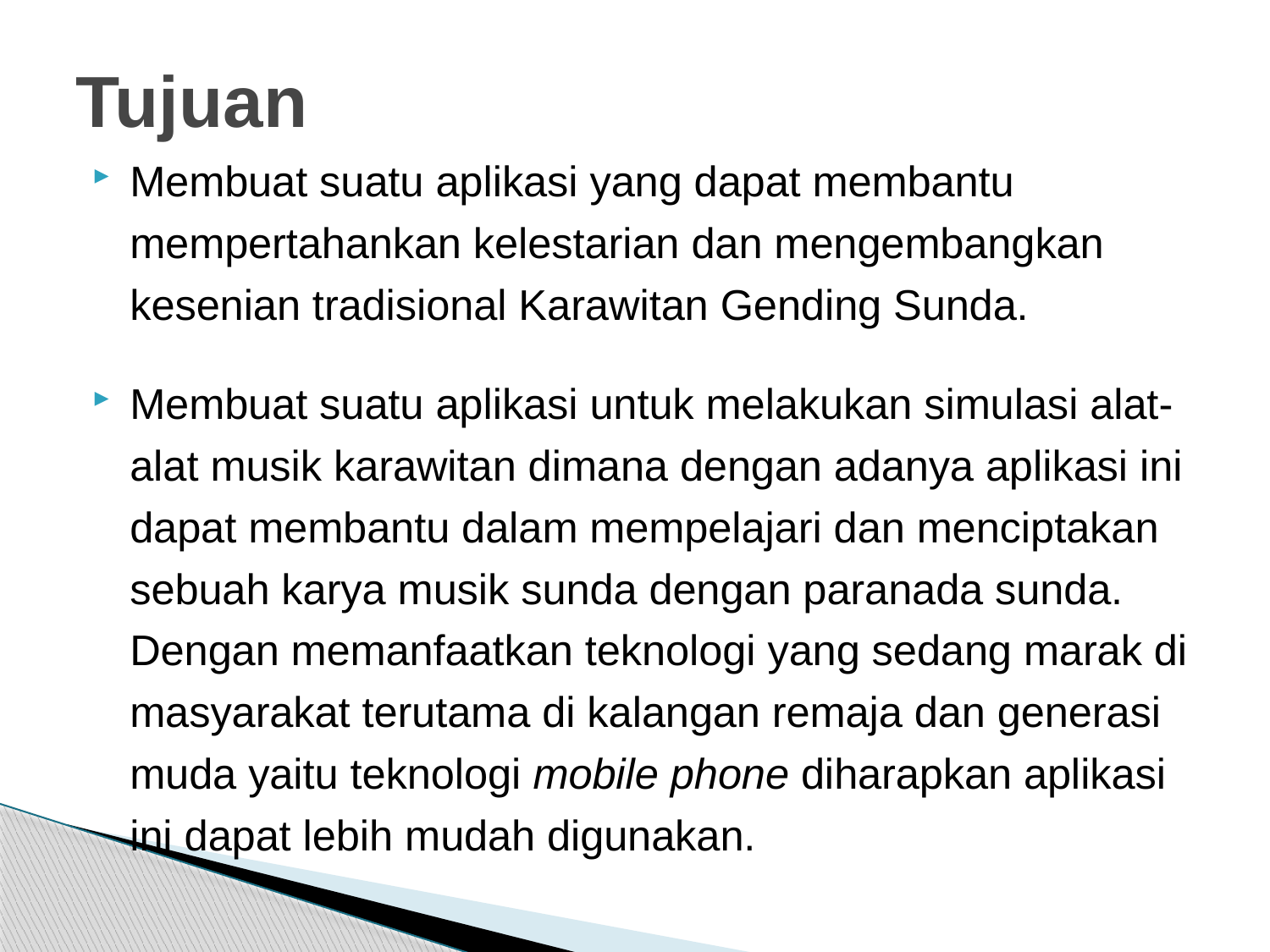

# Tujuan
Membuat suatu aplikasi yang dapat membantu mempertahankan kelestarian dan mengembangkan kesenian tradisional Karawitan Gending Sunda.

Membuat suatu aplikasi untuk melakukan simulasi alat-alat musik karawitan dimana dengan adanya aplikasi ini dapat membantu dalam mempelajari dan menciptakan sebuah karya musik sunda dengan paranada sunda. Dengan memanfaatkan teknologi yang sedang marak di masyarakat terutama di kalangan remaja dan generasi muda yaitu teknologi mobile phone diharapkan aplikasi ini dapat lebih mudah digunakan.